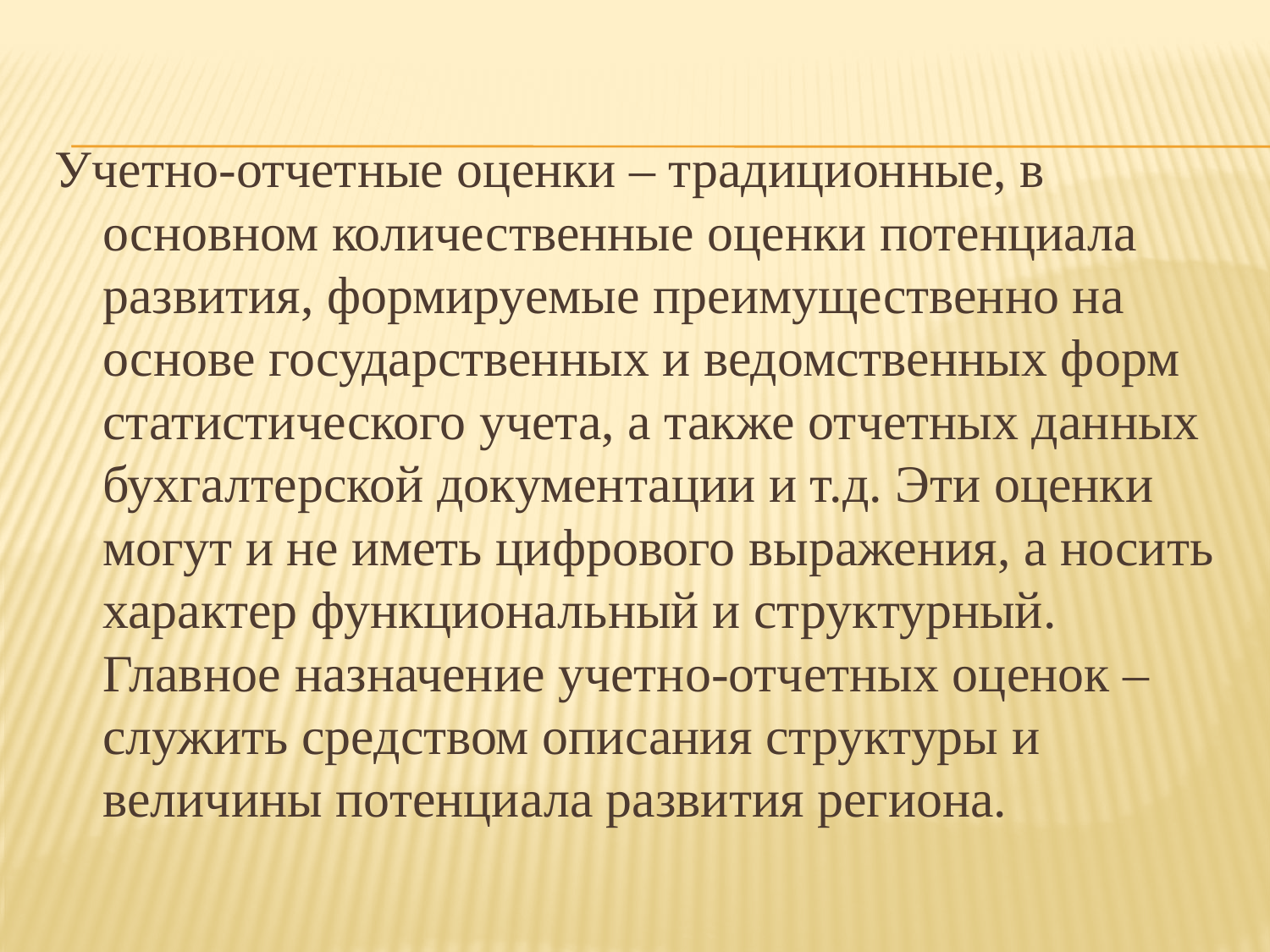

Учетно-отчетные оценки – традиционные, в основном количественные оценки потенциала развития, формируемые преимущественно на основе государственных и ведомственных форм статистического учета, а также отчетных данных бухгалтерской документации и т.д. Эти оценки могут и не иметь цифрового выражения, а носить характер функциональный и структурный. Главное назначение учетно-отчетных оценок – служить средством описания структуры и величины потенциала развития региона.